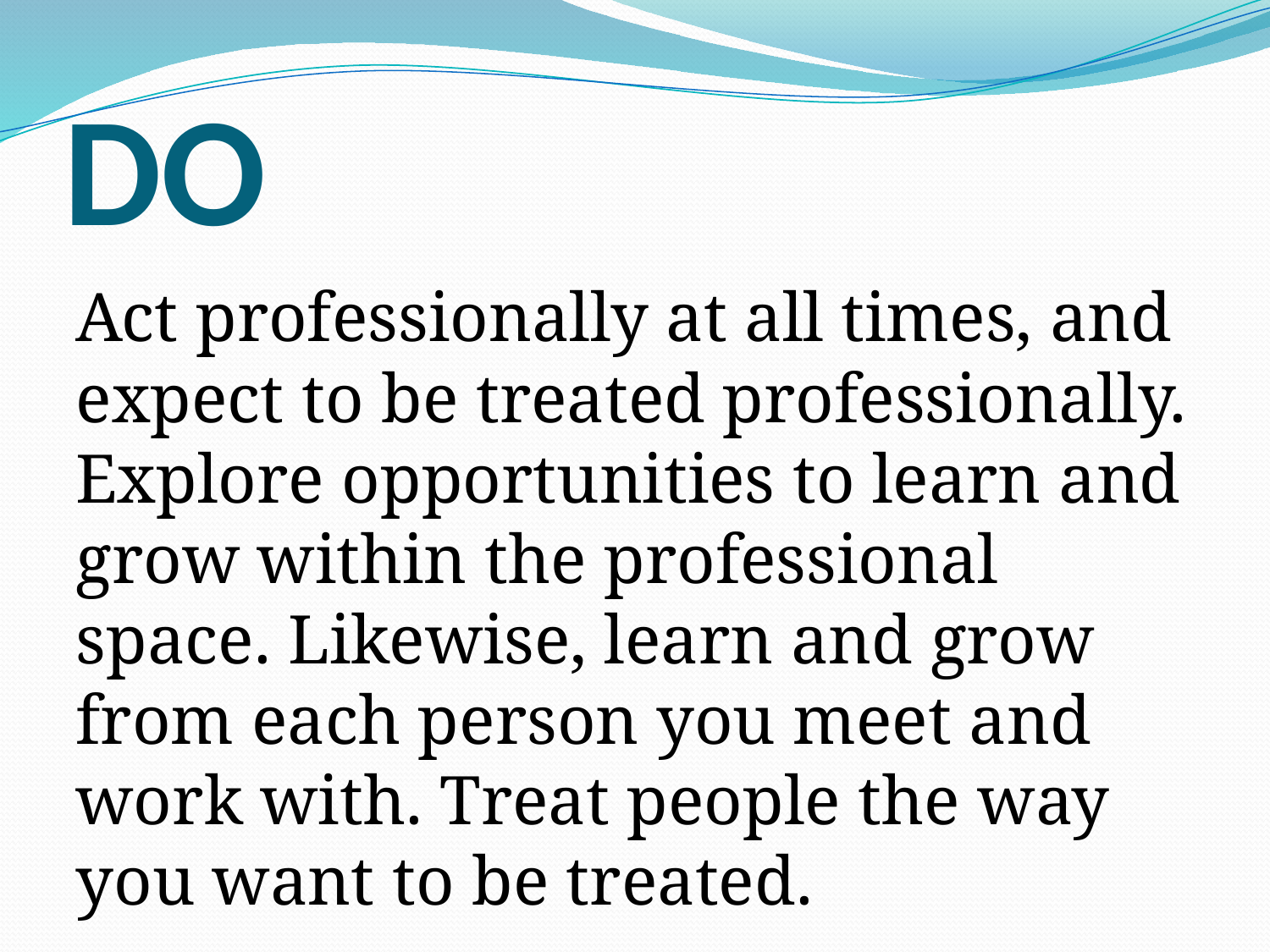

# DO
Act professionally at all times, and expect to be treated professionally. Explore opportunities to learn and grow within the professional space. Likewise, learn and grow from each person you meet and work with. Treat people the way you want to be treated.